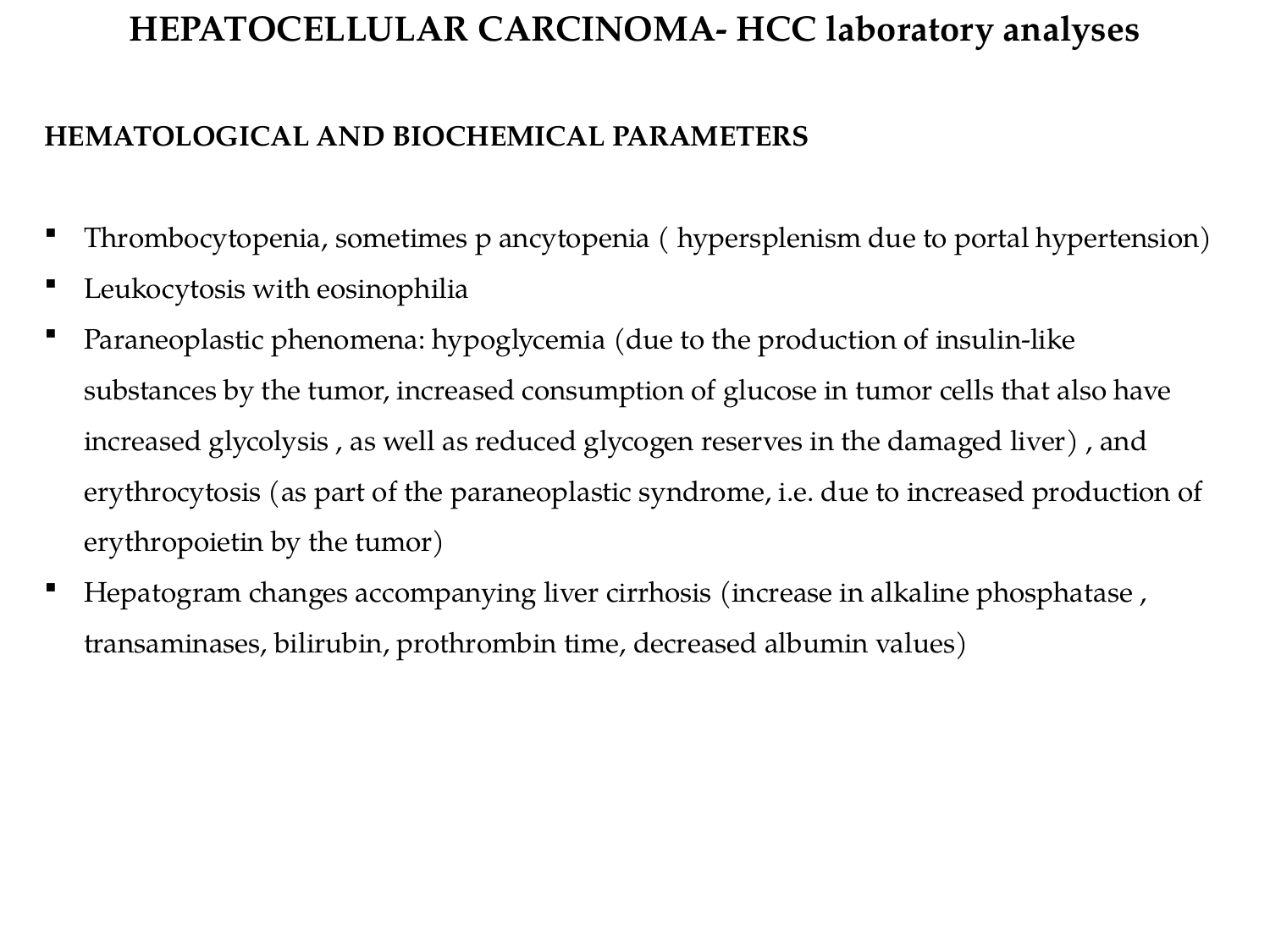

HEPATOCELLULAR CARCINOMA- HCC laboratory analyses
HEMATOLOGICAL AND BIOCHEMICAL PARAMETERS

Thrombocytopenia, sometimes p ancytopenia ( hypersplenism due to portal hypertension)
Leukocytosis with eosinophilia
Paraneoplastic phenomena: hypoglycemia (due to the production of insulin-like substances by the tumor, increased consumption of glucose in tumor cells that also have increased glycolysis , as well as reduced glycogen reserves in the damaged liver) , and erythrocytosis (as part of the paraneoplastic syndrome, i.e. due to increased production of erythropoietin by the tumor)
Hepatogram changes accompanying liver cirrhosis (increase in alkaline phosphatase , transaminases, bilirubin, prothrombin time, decreased albumin values)